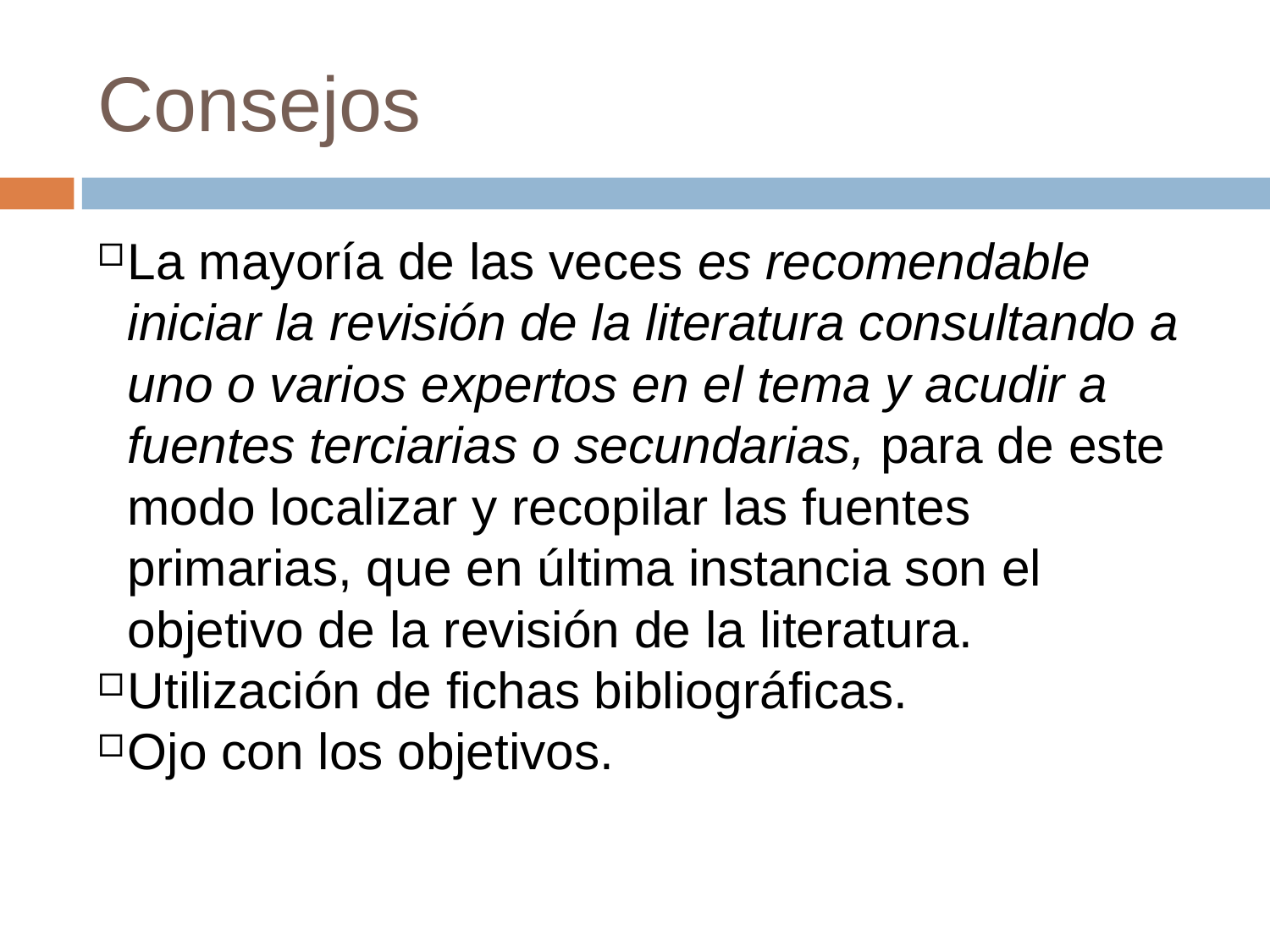

Consejos
La mayoría de las veces es recomendable iniciar la revisión de la literatura consultando a uno o varios expertos en el tema y acudir a fuentes terciarias o secundarias, para de este modo localizar y recopilar las fuentes primarias, que en última instancia son el objetivo de la revisión de la literatura.
Utilización de fichas bibliográficas.
Ojo con los objetivos.